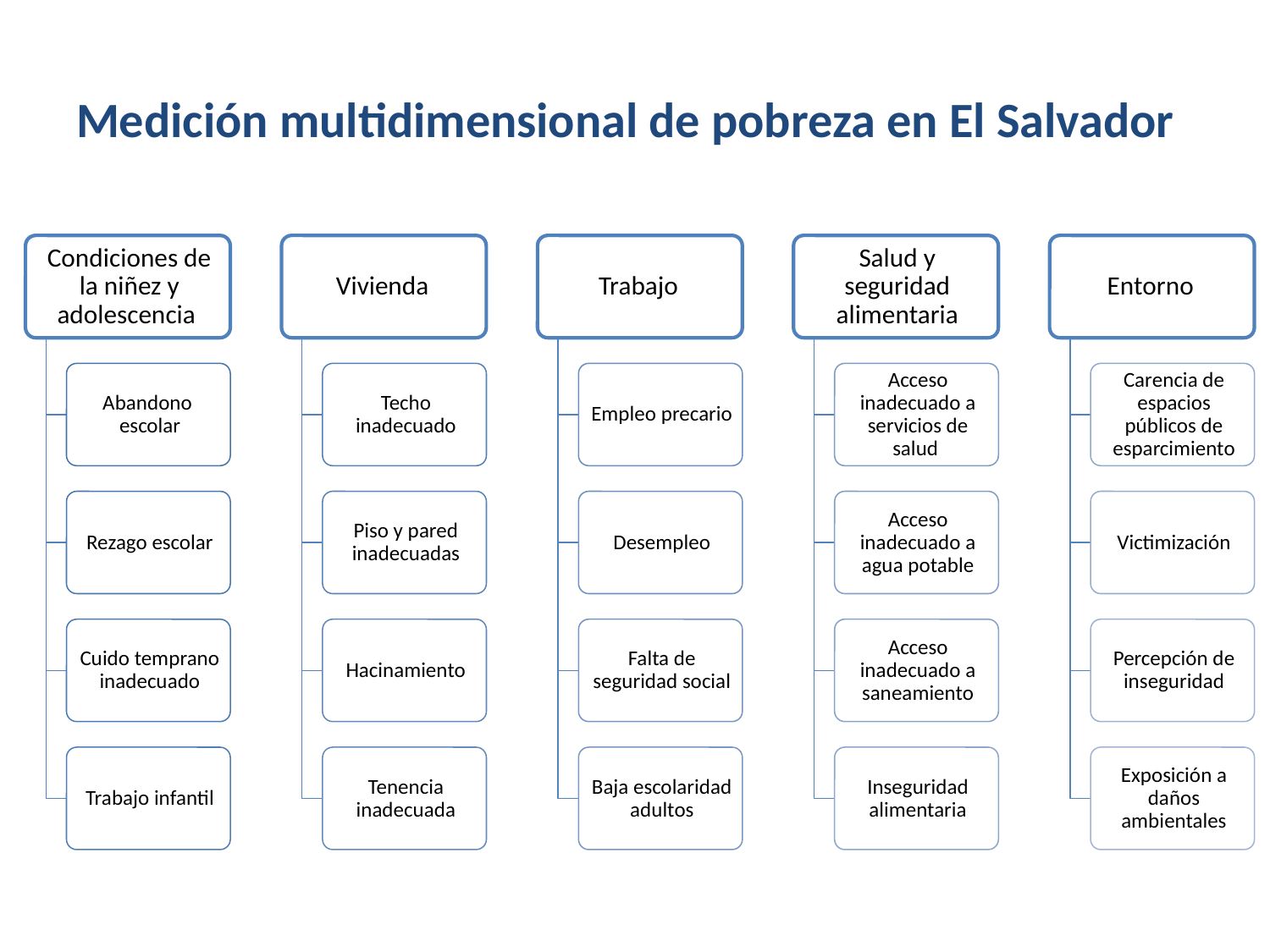

# Medición multidimensional de pobreza en El Salvador
Condiciones de la niñez y adolescencia
Abandono  escolar
Rezago escolar
Cuido temprano inadecuado
Trabajo infantil
Vivienda
Techo inadecuado
Piso y pared inadecuadas
Hacinamiento
Tenencia inadecuada
Trabajo
Empleo precario
Desempleo
Falta de seguridad social
Baja escolaridad adultos
Salud y seguridad alimentaria
Acceso inadecuado a servicios de salud
Acceso inadecuado a agua potable
Acceso inadecuado a saneamiento
Inseguridad alimentaria
Entorno
Carencia de espacios públicos de esparcimiento
Victimización
Percepción de inseguridad
Exposición a daños ambientales